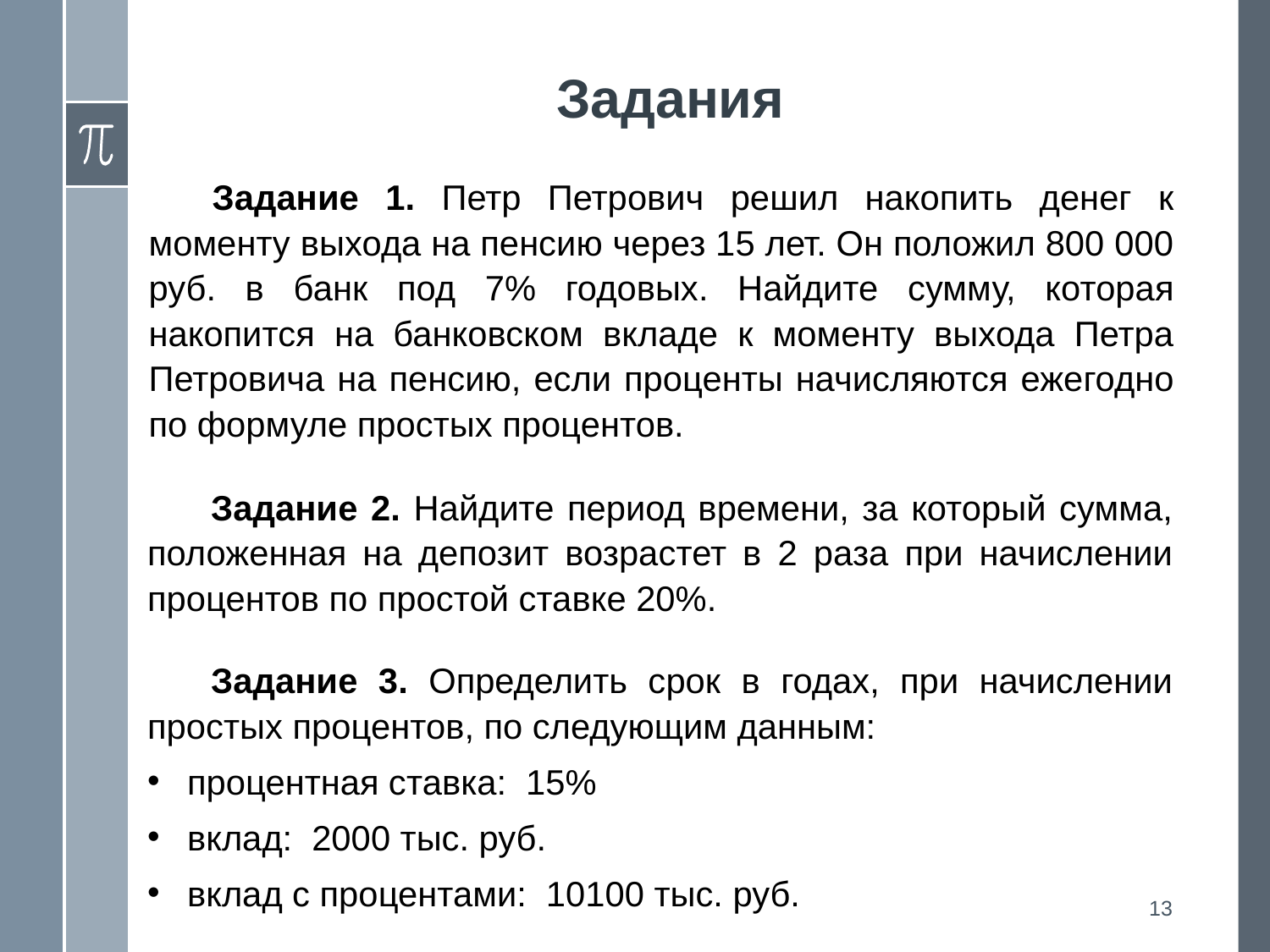

# Задания
Задание 1. Петр Петрович решил накопить денег к моменту выхода на пенсию через 15 лет. Он положил 800 000 руб. в банк под 7% годовых. Найдите сумму, которая накопится на банковском вкладе к моменту выхода Петра Петровича на пенсию, если проценты начисляются ежегодно по формуле простых процентов.
Задание 2. Найдите период времени, за который сумма, положенная на депозит возрастет в 2 раза при начислении процентов по простой ставке 20%.
Задание 3. Определить срок в годах, при начислении простых процентов, по следующим данным:
процентная ставка:  15%
вклад:  2000 тыс. руб.
вклад с процентами:  10100 тыс. руб.
13